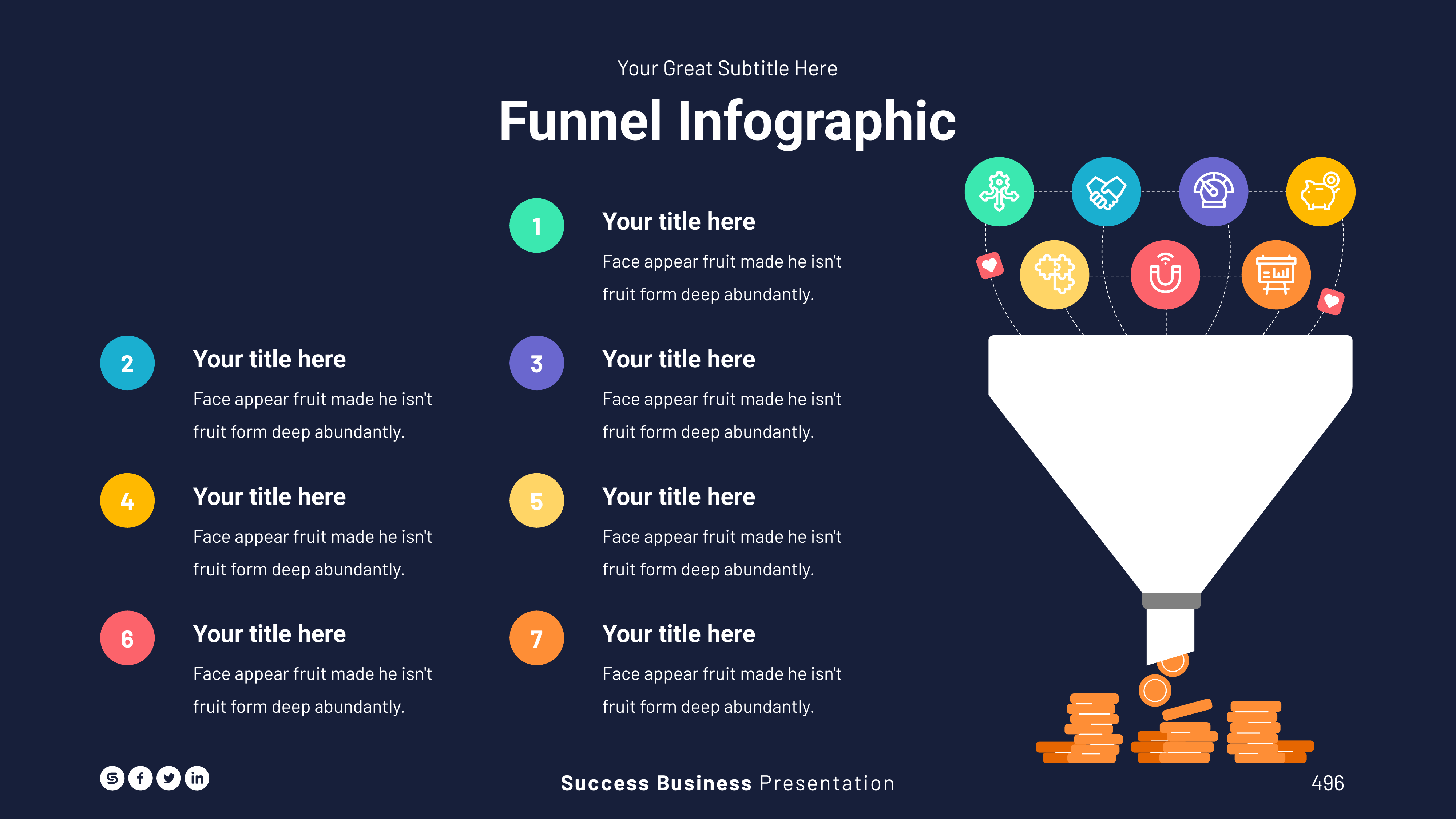

Your Great Subtitle Here
Funnel Infographic

Your title here
Face appear fruit made he isn't fruit form deep abundantly.

1

Your title here
Face appear fruit made he isn't fruit form deep abundantly.
Your title here
Face appear fruit made he isn't fruit form deep abundantly.

2
3
Your title here
Face appear fruit made he isn't fruit form deep abundantly.
Your title here
Face appear fruit made he isn't fruit form deep abundantly.
4
5
Your title here
Face appear fruit made he isn't fruit form deep abundantly.
Your title here
Face appear fruit made he isn't fruit form deep abundantly.
6
7